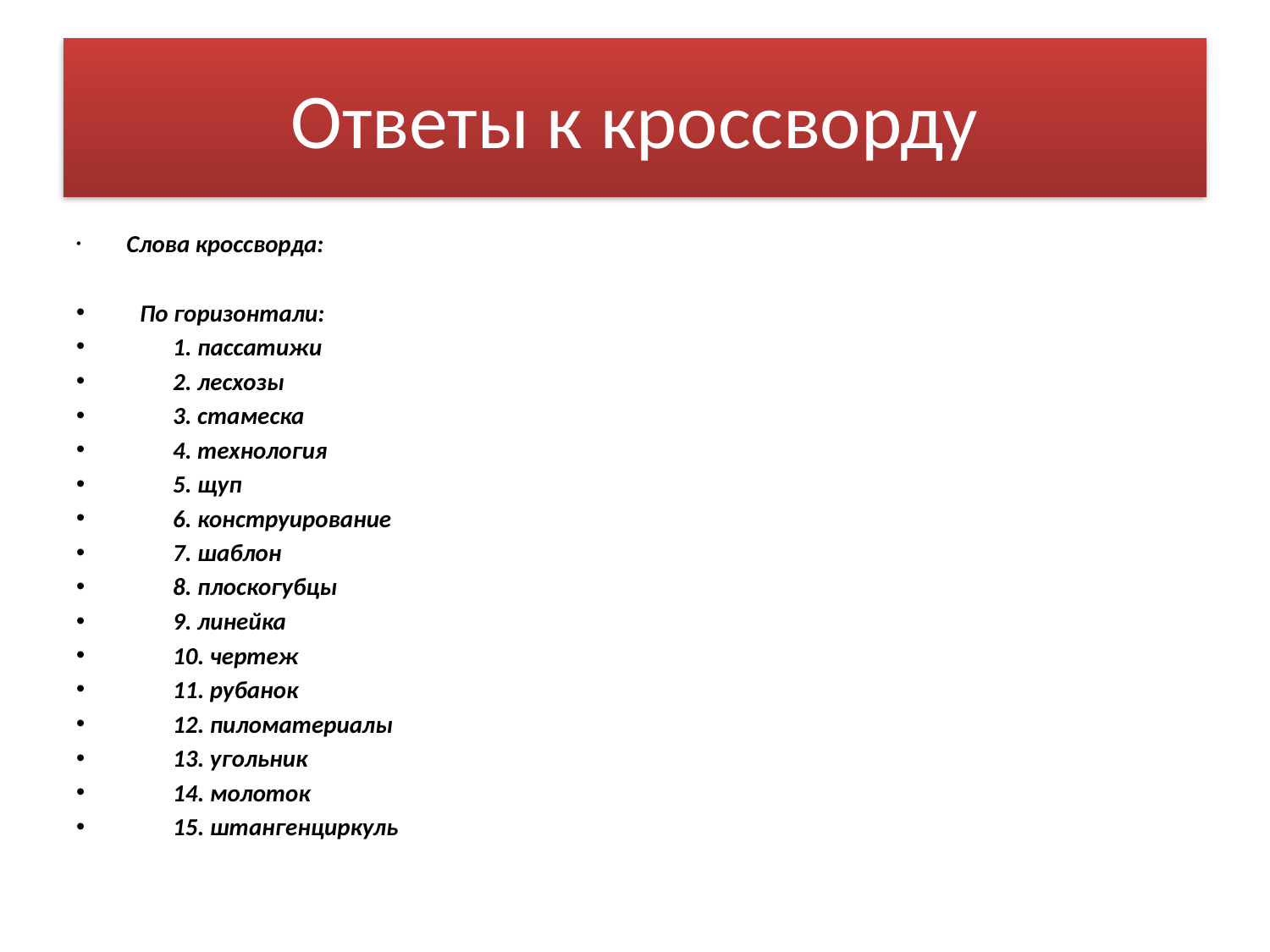

# Ответы к кроссворду
 Слова кроссворда:

   По горизонтали:
         1. пассатижи
         2. лесхозы
         3. стамеска
         4. технология
         5. щуп
         6. конструирование
         7. шаблон
         8. плоскогубцы
         9. линейка
         10. чертеж
         11. рубанок
         12. пиломатериалы
         13. угольник
         14. молоток
         15. штангенциркуль